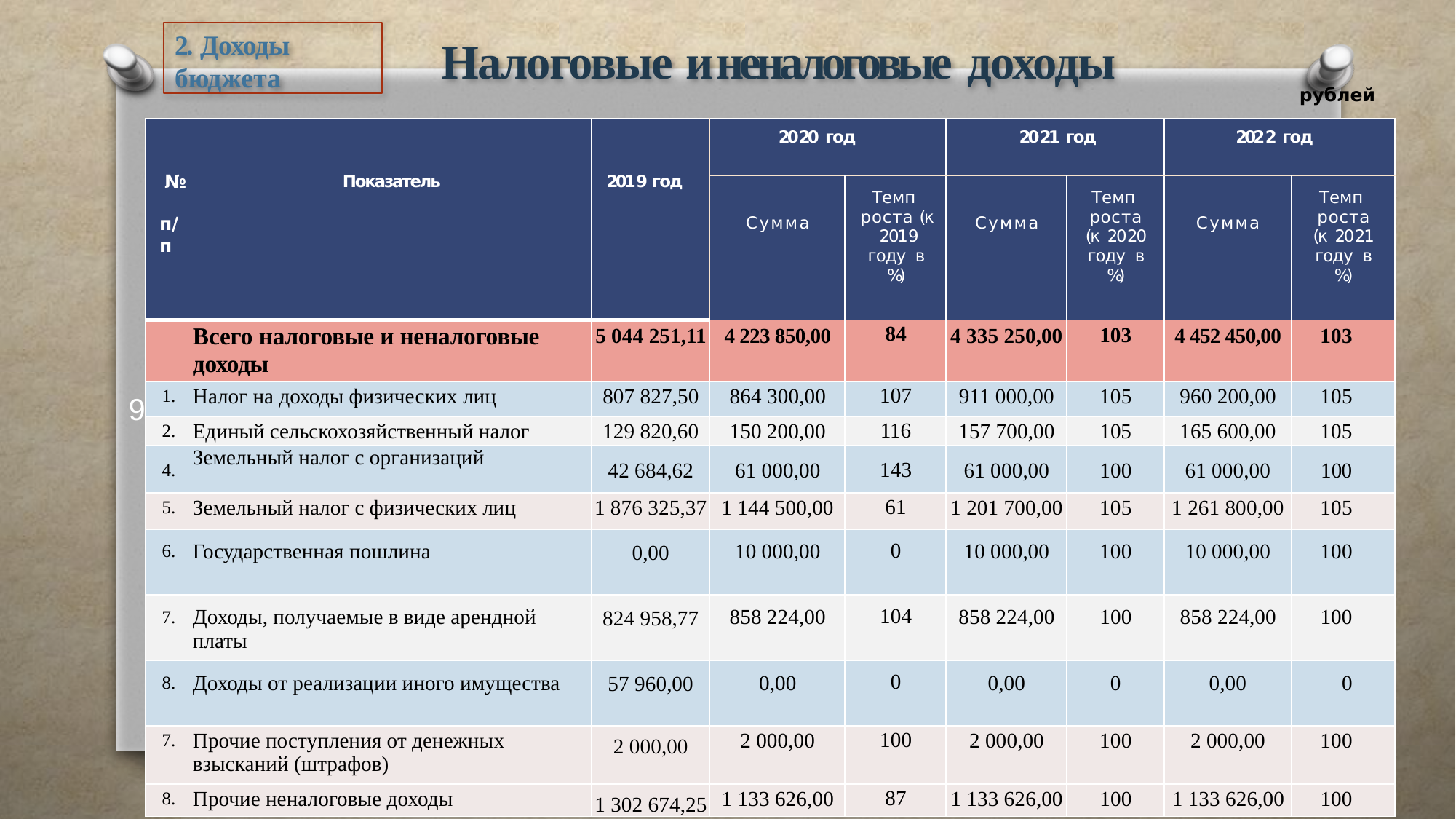

2. Доходы  бюджета
# Налоговые и неналоговые  доходы
 рублей
| № п/п | Показатель | 2019 год | 2020 год |  | 2021 год |  | 2022 год |  |
| --- | --- | --- | --- | --- | --- | --- | --- | --- |
|  |  |  | Сумма | Темп роста (к 2019 году в %) | Сумма | Темп роста (к 2020 году в %) | Сумма | Темп роста (к 2021 году в %) |
|  | Всего налоговые и неналоговые доходы | 5 044 251,11 | 4 223 850,00 | 84 | 4 335 250,00 | 103 | 4 452 450,00 | 103 |
| 1. | Налог на доходы физических лиц | 807 827,50 | 864 300,00 | 107 | 911 000,00 | 105 | 960 200,00 | 105 |
| 2. | Единый сельскохозяйственный налог | 129 820,60 | 150 200,00 | 116 | 157 700,00 | 105 | 165 600,00 | 105 |
| 4. | Земельный налог с организаций | 42 684,62 | 61 000,00 | 143 | 61 000,00 | 100 | 61 000,00 | 100 |
| 5. | Земельный налог с физических лиц | 1 876 325,37 | 1 144 500,00 | 61 | 1 201 700,00 | 105 | 1 261 800,00 | 105 |
| 6. | Государственная пошлина | 0,00 | 10 000,00 | 0 | 10 000,00 | 100 | 10 000,00 | 100 |
| 7. | Доходы, получаемые в виде арендной платы | 824 958,77 | 858 224,00 | 104 | 858 224,00 | 100 | 858 224,00 | 100 |
| 8. | Доходы от реализации иного имущества | 57 960,00 | 0,00 | 0 | 0,00 | 0 | 0,00 | 0 |
| 7. | Прочие поступления от денежных взысканий (штрафов) | 2 000,00 | 2 000,00 | 100 | 2 000,00 | 100 | 2 000,00 | 100 |
| 8. | Прочие неналоговые доходы | 1 302 674,25 | 1 133 626,00 | 87 | 1 133 626,00 | 100 | 1 133 626,00 | 100 |
9